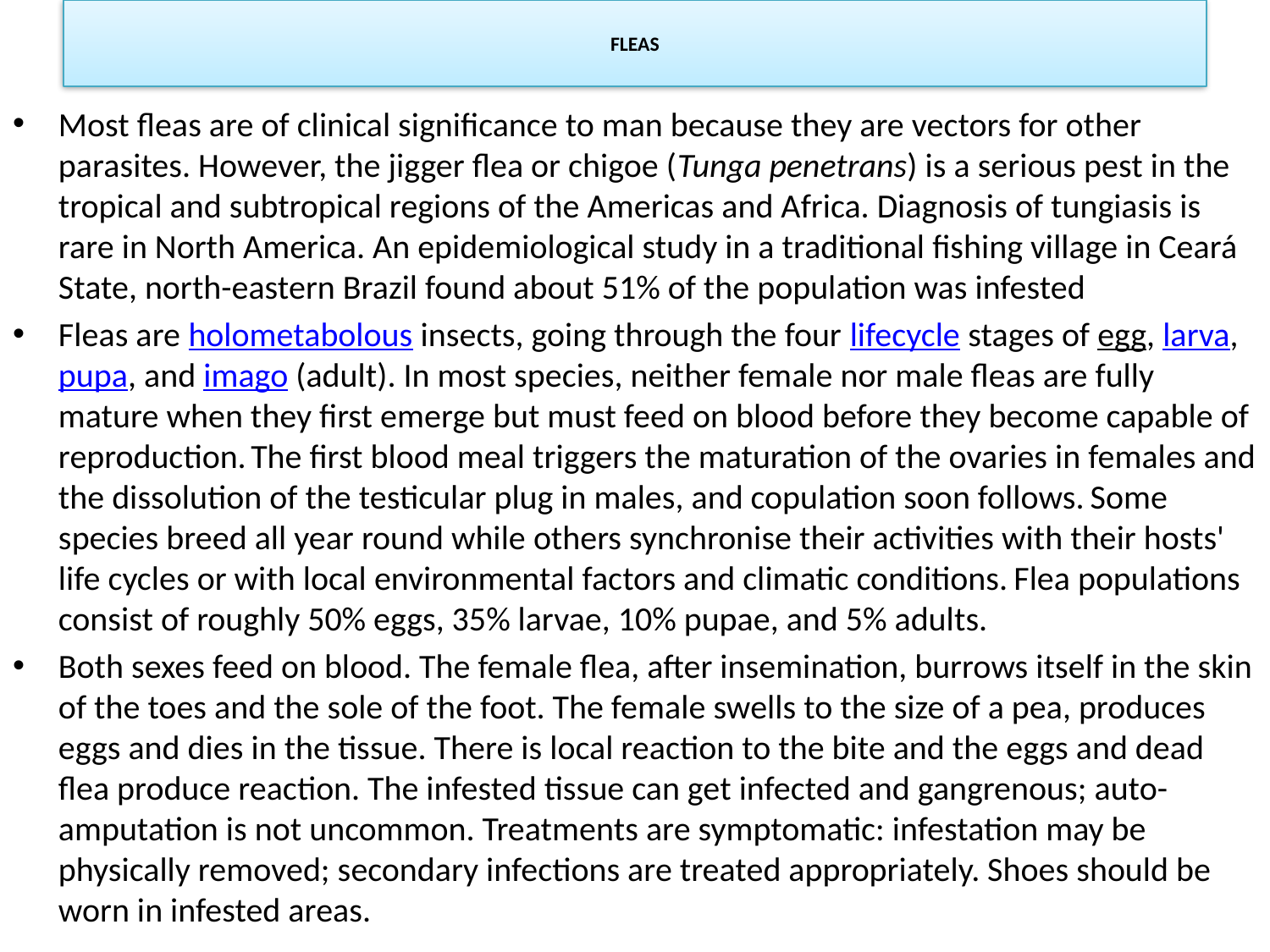

# FLEAS
Most fleas are of clinical significance to man because they are vectors for other parasites. However, the jigger flea or chigoe (Tunga penetrans) is a serious pest in the tropical and subtropical regions of the Americas and Africa. Diagnosis of tungiasis is rare in North America. An epidemiological study in a traditional fishing village in Ceará State, north-eastern Brazil found about 51% of the population was infested
Fleas are holometabolous insects, going through the four lifecycle stages of egg, larva, pupa, and imago (adult). In most species, neither female nor male fleas are fully mature when they first emerge but must feed on blood before they become capable of reproduction. The first blood meal triggers the maturation of the ovaries in females and the dissolution of the testicular plug in males, and copulation soon follows. Some species breed all year round while others synchronise their activities with their hosts' life cycles or with local environmental factors and climatic conditions. Flea populations consist of roughly 50% eggs, 35% larvae, 10% pupae, and 5% adults.
Both sexes feed on blood. The female flea, after insemination, burrows itself in the skin of the toes and the sole of the foot. The female swells to the size of a pea, produces eggs and dies in the tissue. There is local reaction to the bite and the eggs and dead flea produce reaction. The infested tissue can get infected and gangrenous; auto-amputation is not uncommon. Treatments are symptomatic: infestation may be physically removed; secondary infections are treated appropriately. Shoes should be worn in infested areas.